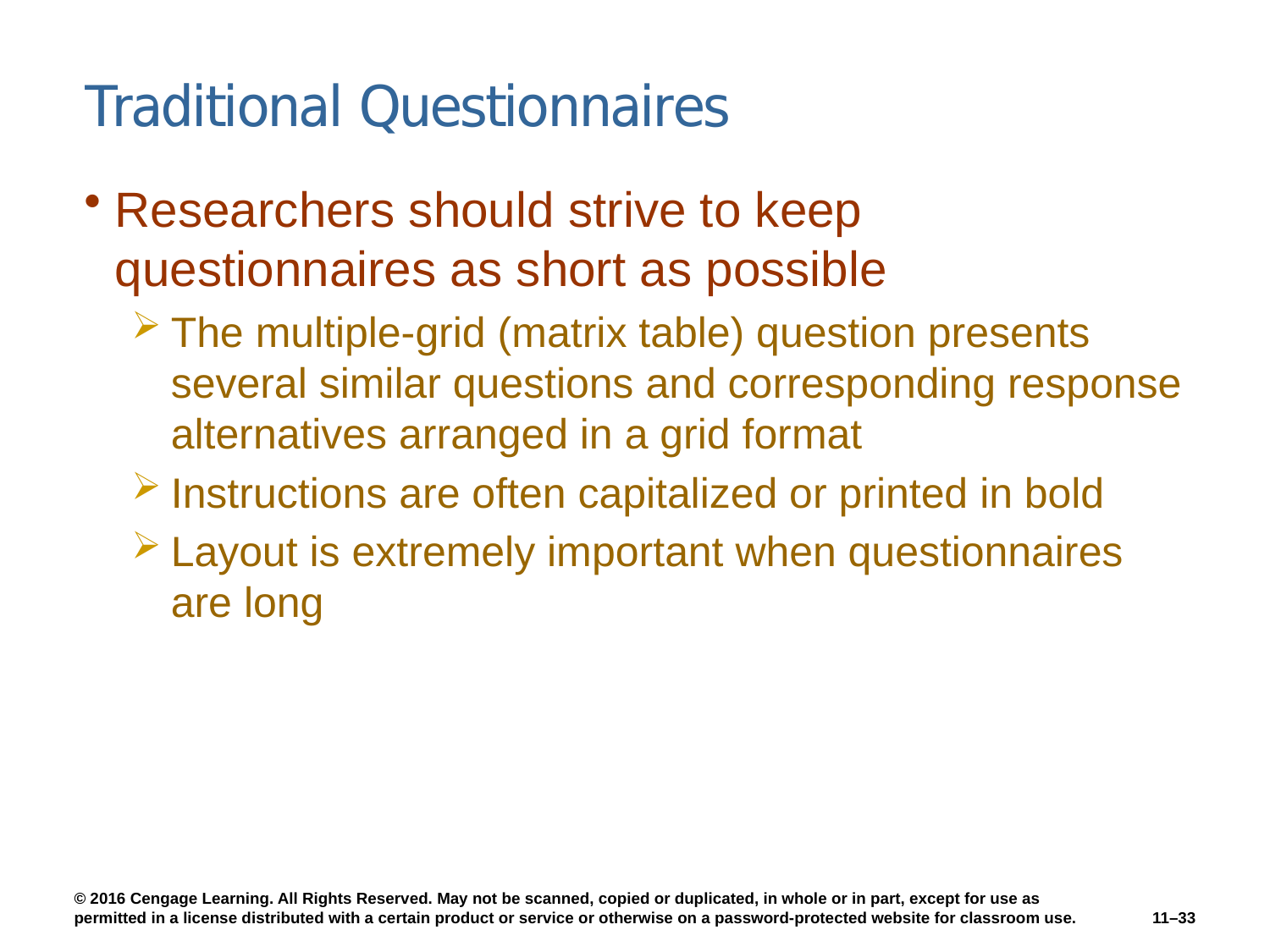

# Traditional Questionnaires
Researchers should strive to keep questionnaires as short as possible
The multiple-grid (matrix table) question presents several similar questions and corresponding response alternatives arranged in a grid format
Instructions are often capitalized or printed in bold
Layout is extremely important when questionnaires are long
11–33
© 2016 Cengage Learning. All Rights Reserved. May not be scanned, copied or duplicated, in whole or in part, except for use as permitted in a license distributed with a certain product or service or otherwise on a password-protected website for classroom use.